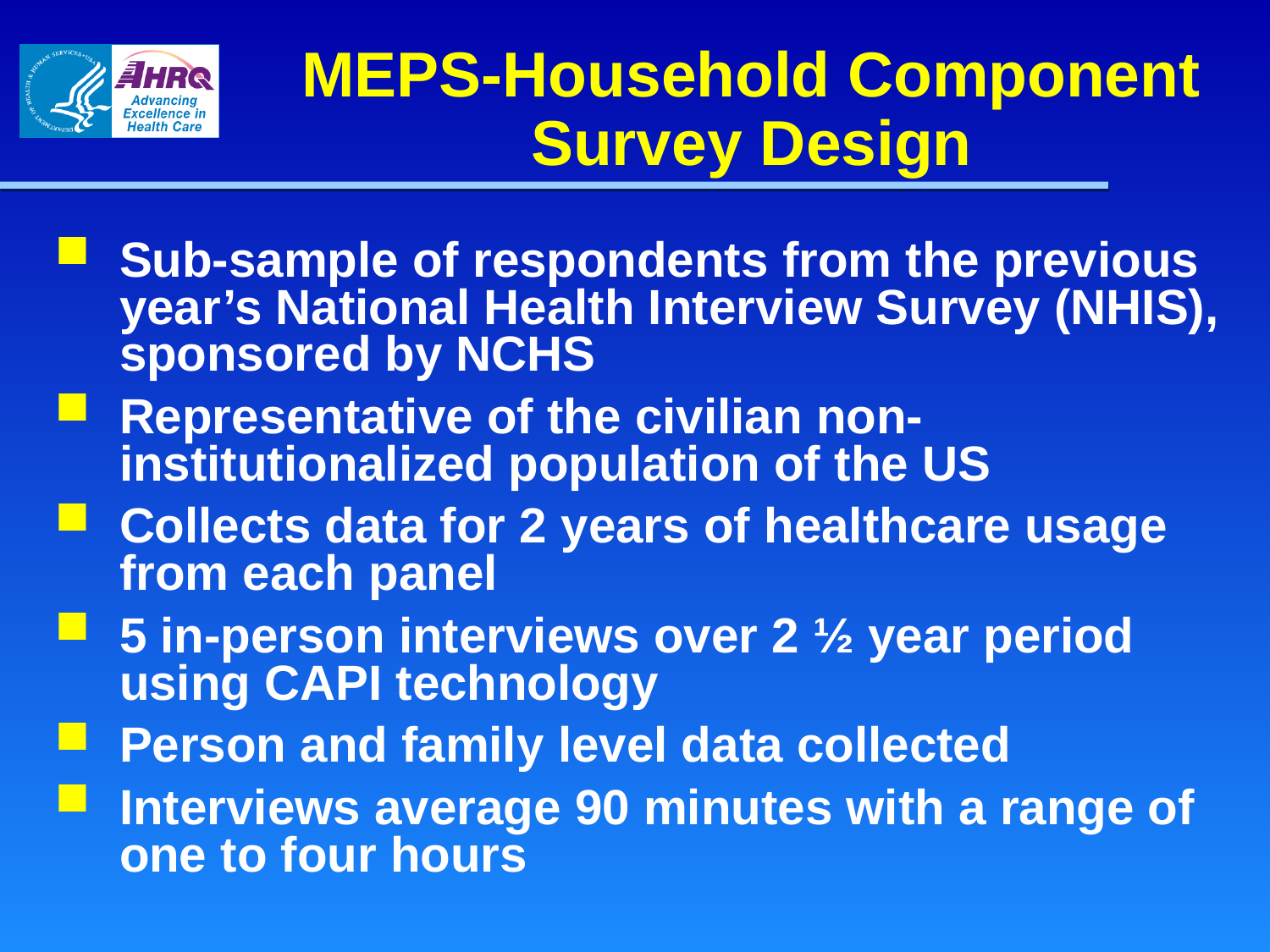

# MEPS-Household Component Survey Design
Sub-sample of respondents from the previous year’s National Health Interview Survey (NHIS), sponsored by NCHS
Representative of the civilian non-institutionalized population of the US
Collects data for 2 years of healthcare usage from each panel
5 in-person interviews over 2 ½ year period using CAPI technology
Person and family level data collected
Interviews average 90 minutes with a range of one to four hours